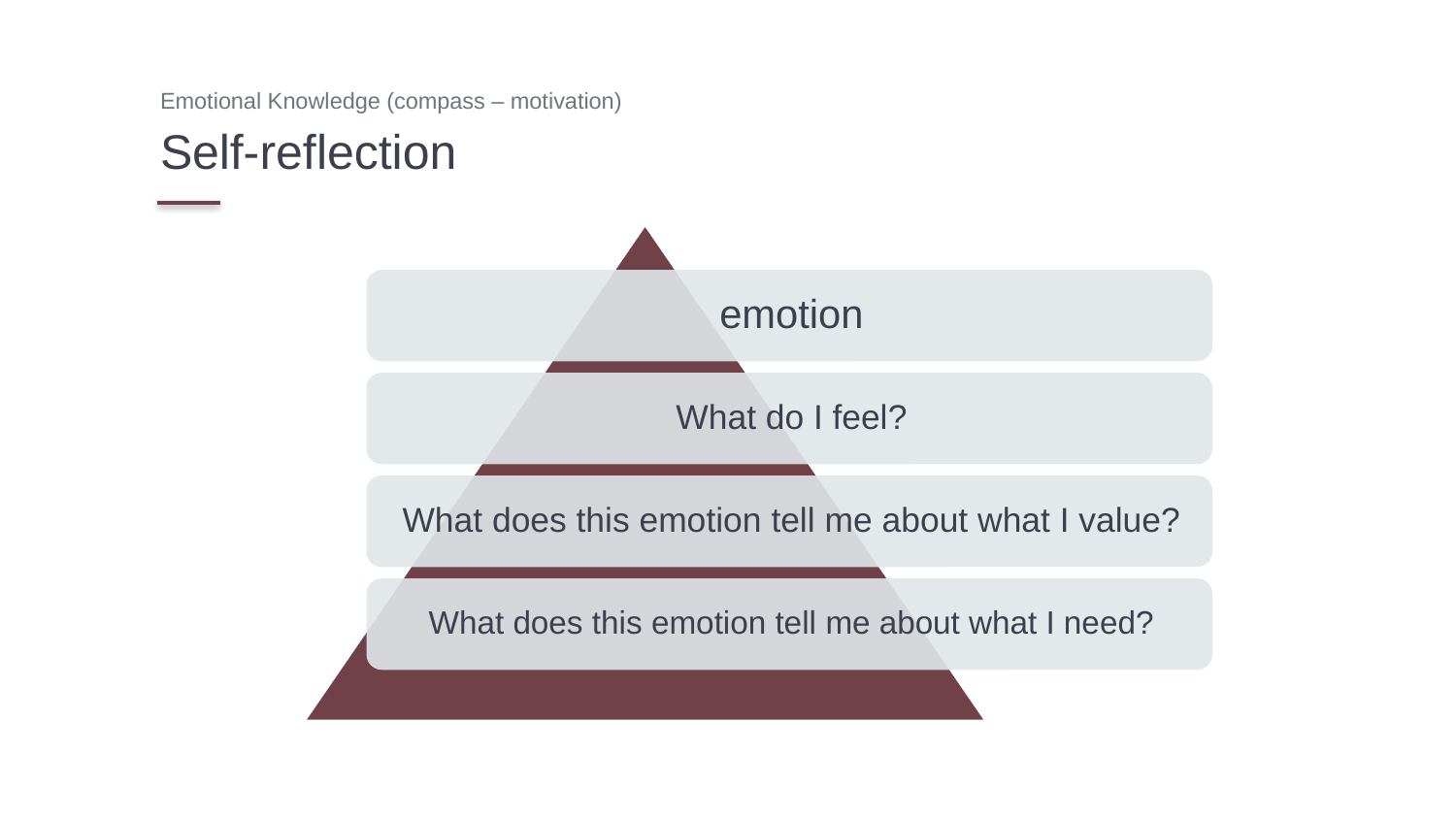

Emotional Knowledge (compass – motivation)
# Self-reflection
emotion
What do I feel?
What does this emotion tell me about what I value?
What does this emotion tell me about what I need?